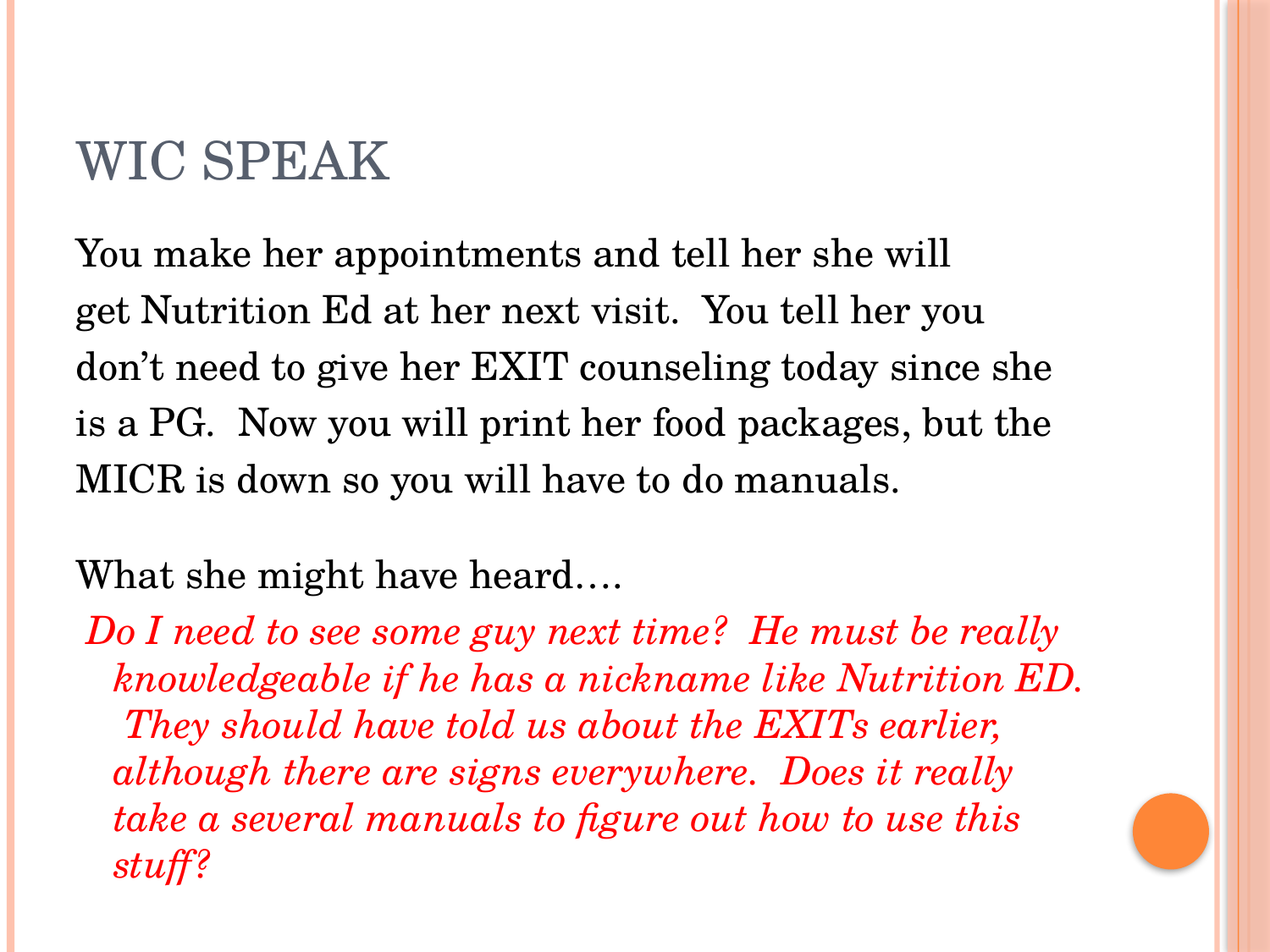

# WIC SPEAK
You make her appointments and tell her she will
get Nutrition Ed at her next visit.  You tell her you
don’t need to give her EXIT counseling today since she
is a PG.  Now you will print her food packages, but the
MICR is down so you will have to do manuals.

What she might have heard….
 Do I need to see some guy next time?  He must be really knowledgeable if he has a nickname like Nutrition ED.  They should have told us about the EXITs earlier, although there are signs everywhere.  Does it really take a several manuals to figure out how to use this stuff?